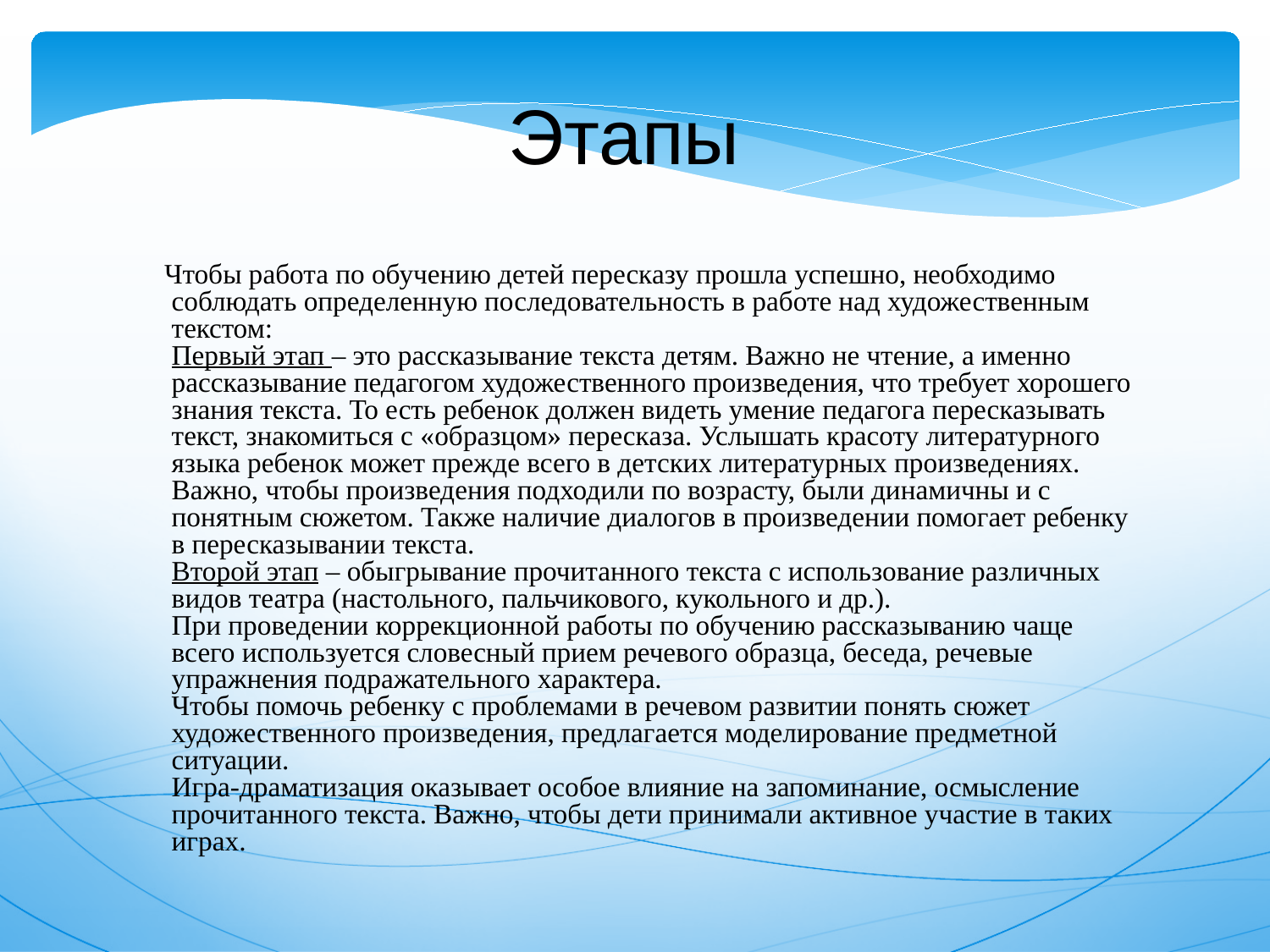

Этапы
     Чтобы работа по обучению детей пересказу прошла успешно, необходимо соблюдать определенную последовательность в работе над художественным текстом:
Первый этап – это рассказывание текста детям. Важно не чтение, а именно рассказывание педагогом художественного произведения, что требует хорошего знания текста. То есть ребенок должен видеть умение педагога пересказывать текст, знакомиться с «образцом» пересказа. Услышать красоту литературного языка ребенок может прежде всего в детских литературных произведениях. Важно, чтобы произведения подходили по возрасту, были динамичны и с понятным сюжетом. Также наличие диалогов в произведении помогает ребенку в пересказывании текста.
Второй этап – обыгрывание прочитанного текста с использование различных видов театра (настольного, пальчикового, кукольного и др.).
При проведении коррекционной работы по обучению рассказыванию чаще всего используется словесный прием речевого образца, беседа, речевые упражнения подражательного характера.
Чтобы помочь ребенку с проблемами в речевом развитии понять сюжет художественного произведения, предлагается моделирование предметной ситуации.
Игра-драматизация оказывает особое влияние на запоминание, осмысление прочитанного текста. Важно, чтобы дети принимали активное участие в таких играх.